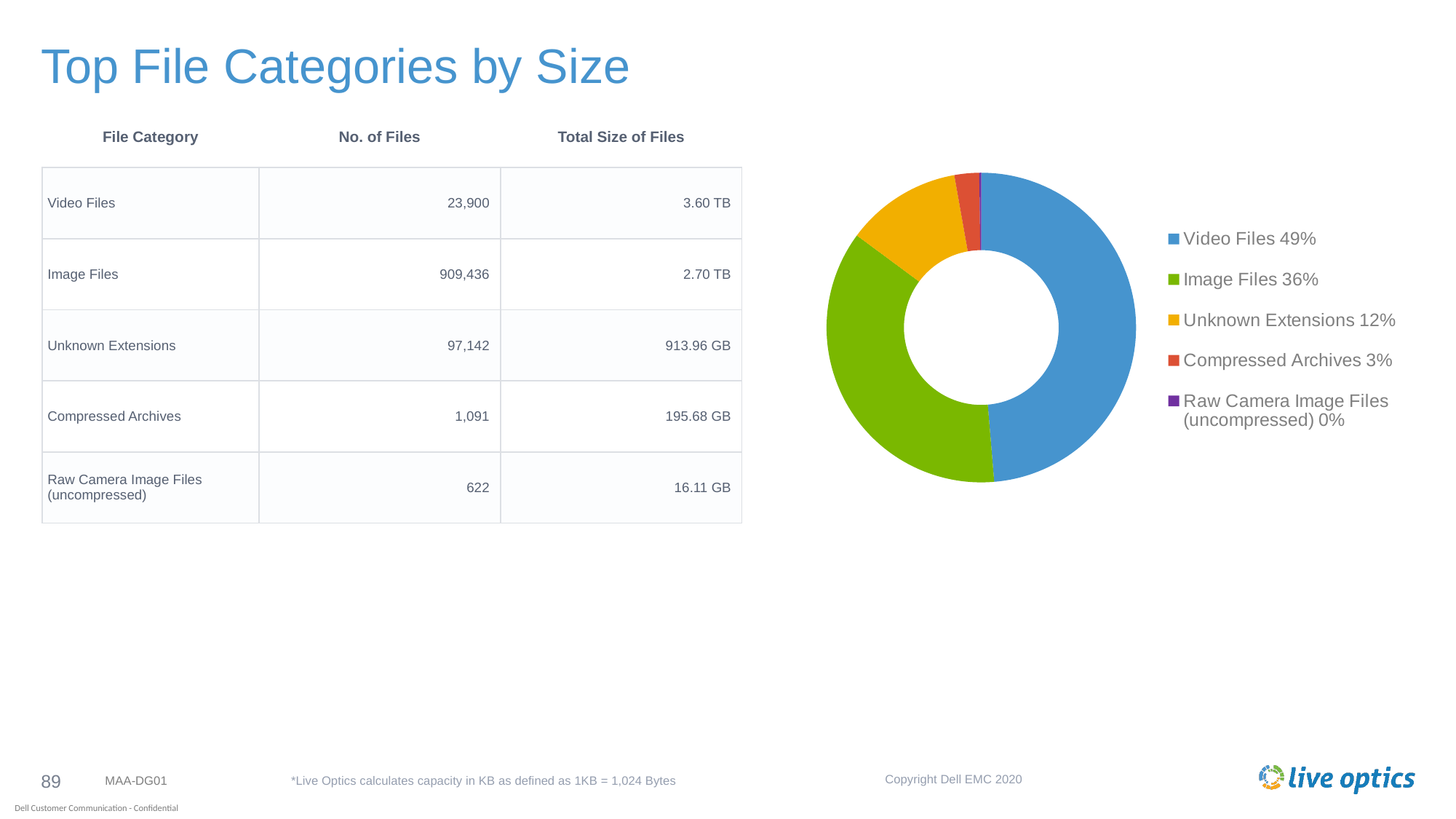

# Top File Categories by Size
| File Category | No. of Files | Total Size of Files |
| --- | --- | --- |
| Video Files | 23,900 | 3.60 TB |
| Image Files | 909,436 | 2.70 TB |
| Unknown Extensions | 97,142 | 913.96 GB |
| Compressed Archives | 1,091 | 195.68 GB |
| Raw Camera Image Files (uncompressed) | 622 | 16.11 GB |

### Chart

| Category | Size (bytes) |
|---|---|
| Video Files 49% | 3957735206464.0 |
| Image Files 36% | 2965148506638.0 |
| Unknown Extensions 12% | 981361030670.0 |
| Compressed Archives 3% | 210104895351.0 |
| Raw Camera Image Files (uncompressed) 0% | 17294306884.0 |